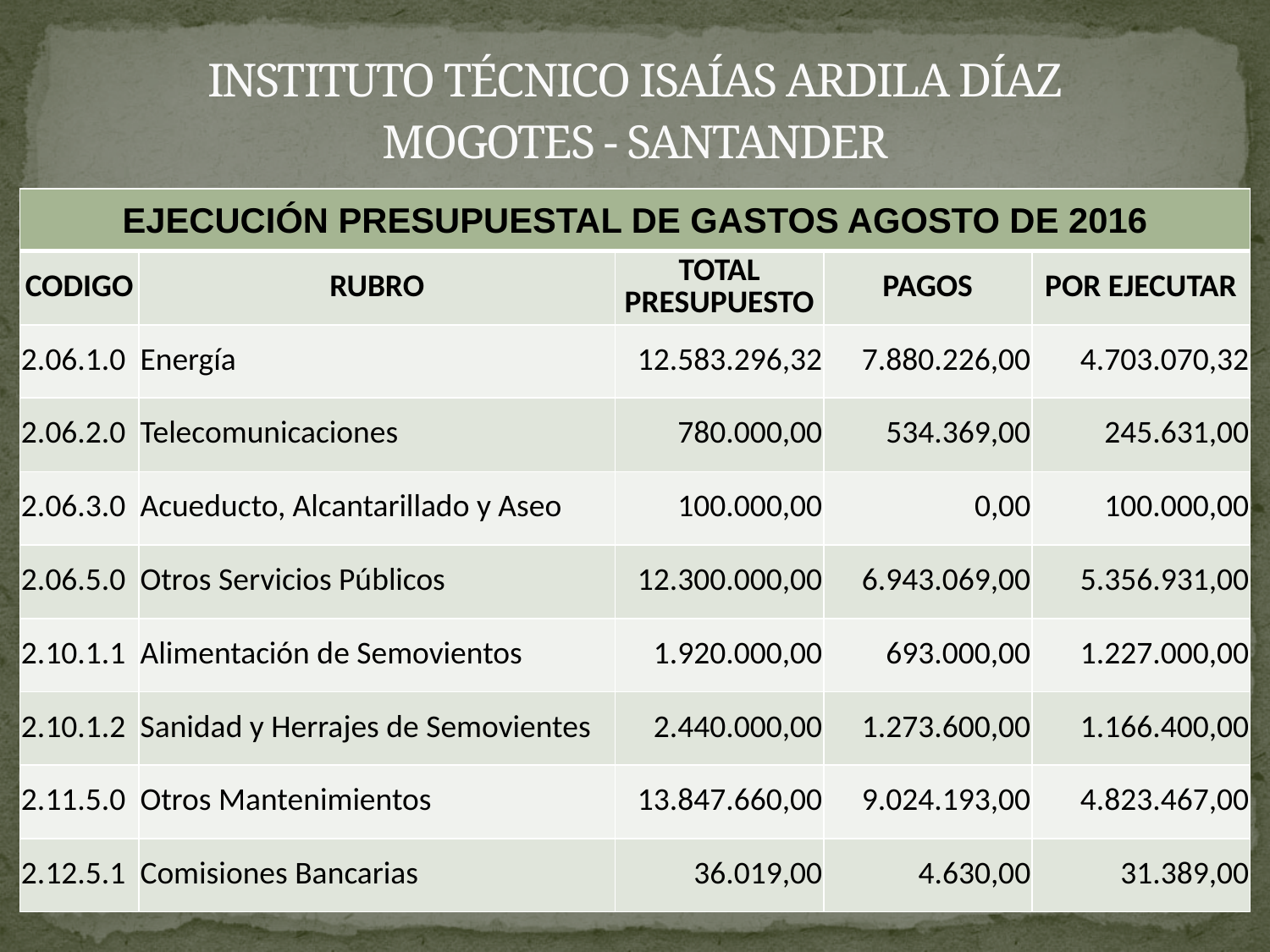

# INSTITUTO TÉCNICO ISAÍAS ARDILA DÍAZ MOGOTES - SANTANDER
| EJECUCIÓN PRESUPUESTAL DE GASTOS AGOSTO DE 2016 |  |  |  |  |
| --- | --- | --- | --- | --- |
| CODIGO | RUBRO | TOTAL PRESUPUESTO | PAGOS | POR EJECUTAR |
| 2.06.1.0 | Energía | 12.583.296,32 | 7.880.226,00 | 4.703.070,32 |
| 2.06.2.0 | Telecomunicaciones | 780.000,00 | 534.369,00 | 245.631,00 |
| 2.06.3.0 | Acueducto, Alcantarillado y Aseo | 100.000,00 | 0,00 | 100.000,00 |
| 2.06.5.0 | Otros Servicios Públicos | 12.300.000,00 | 6.943.069,00 | 5.356.931,00 |
| 2.10.1.1 | Alimentación de Semovientos | 1.920.000,00 | 693.000,00 | 1.227.000,00 |
| 2.10.1.2 | Sanidad y Herrajes de Semovientes | 2.440.000,00 | 1.273.600,00 | 1.166.400,00 |
| 2.11.5.0 | Otros Mantenimientos | 13.847.660,00 | 9.024.193,00 | 4.823.467,00 |
| 2.12.5.1 | Comisiones Bancarias | 36.019,00 | 4.630,00 | 31.389,00 |